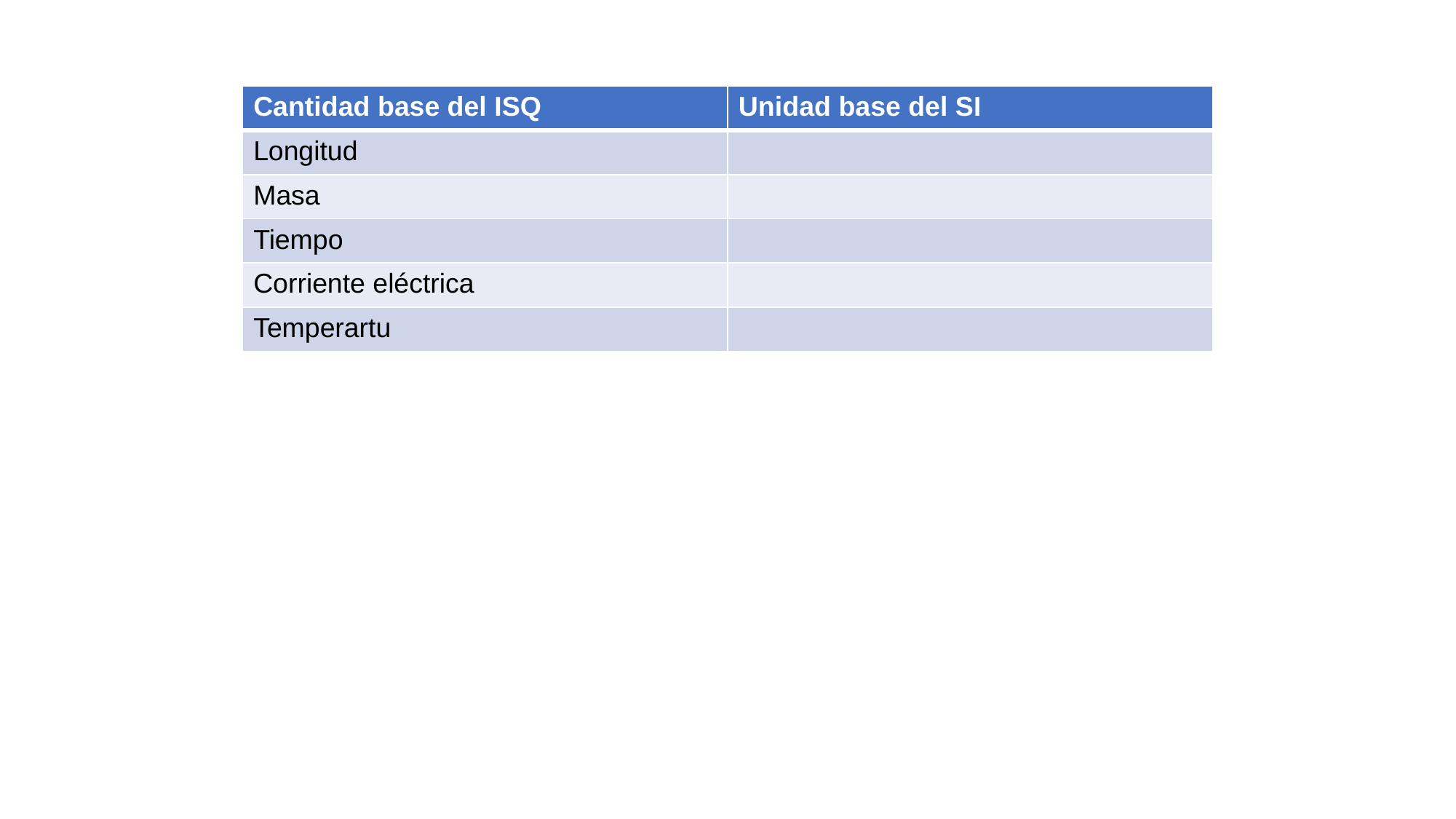

| Cantidad base del ISQ | Unidad base del SI |
| --- | --- |
| Longitud |  |
| Masa |  |
| Tiempo |  |
| Corriente eléctrica |  |
| Temperartu |  |